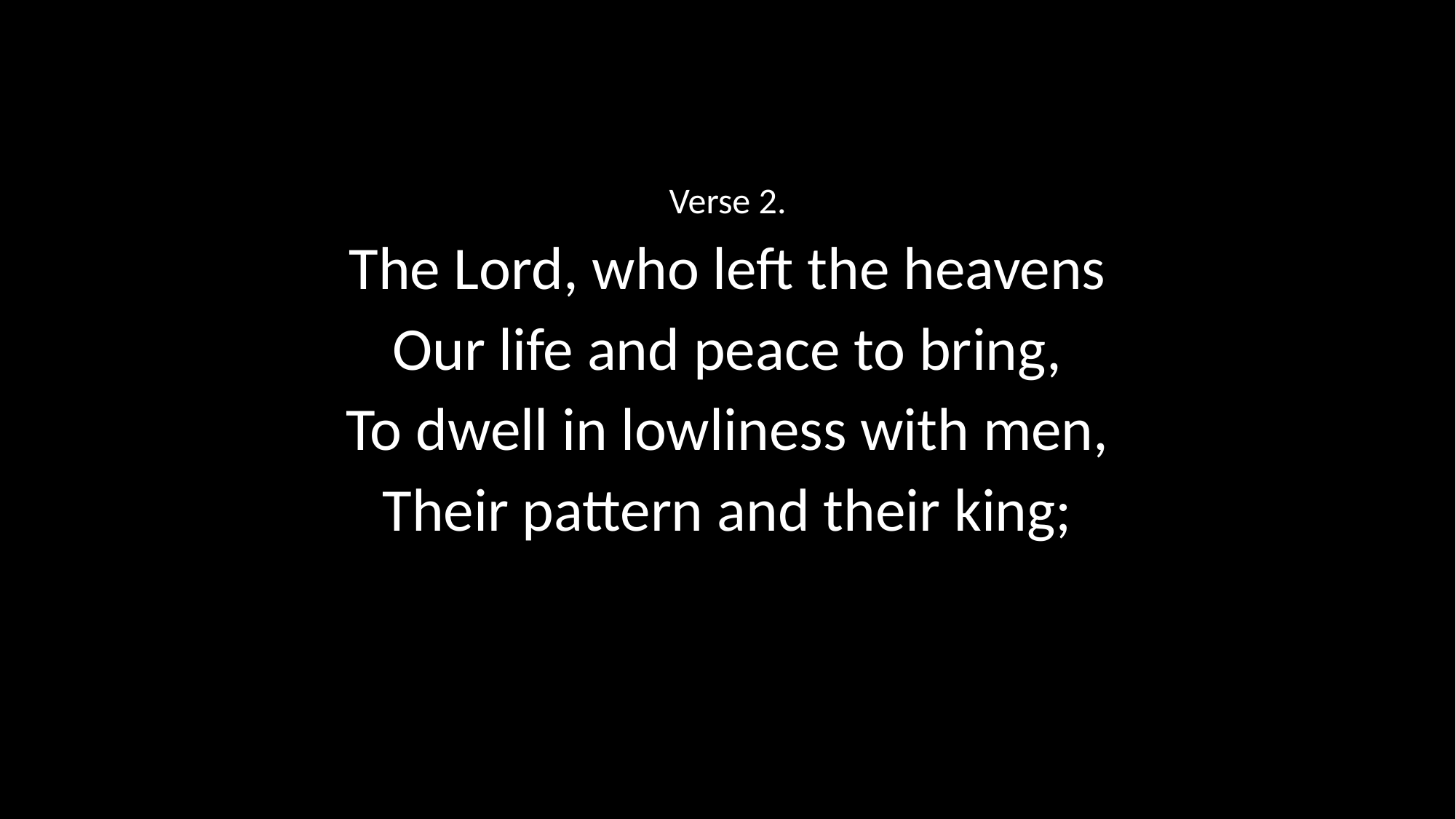

Verse 2.
The Lord, who left the heavens
Our life and peace to bring,
To dwell in lowliness with men,
Their pattern and their king;